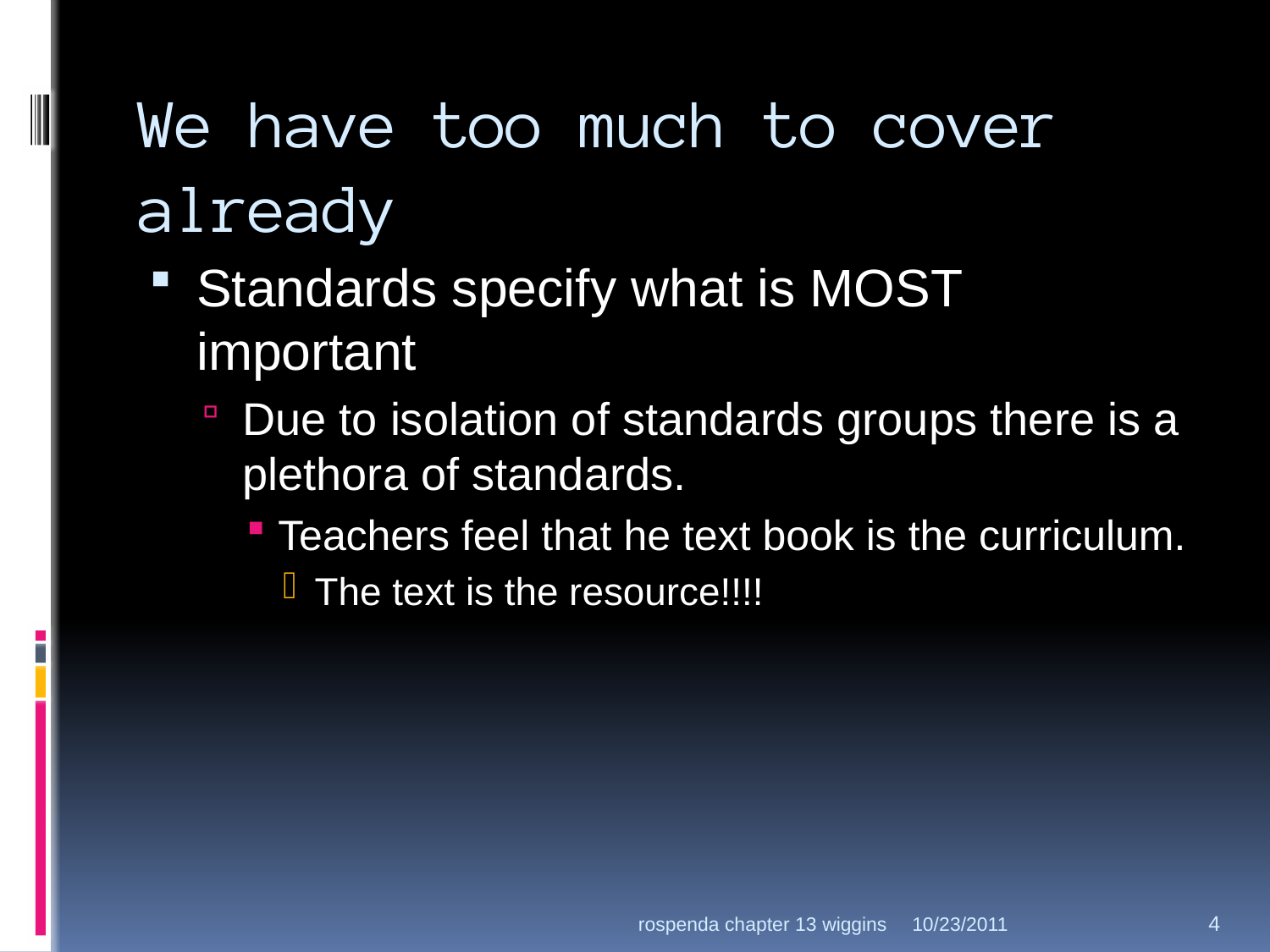

# We have too much to cover already
Standards specify what is MOST important
Due to isolation of standards groups there is a plethora of standards.
Teachers feel that he text book is the curriculum.
The text is the resource!!!!
rospenda chapter 13 wiggins
10/23/2011
4